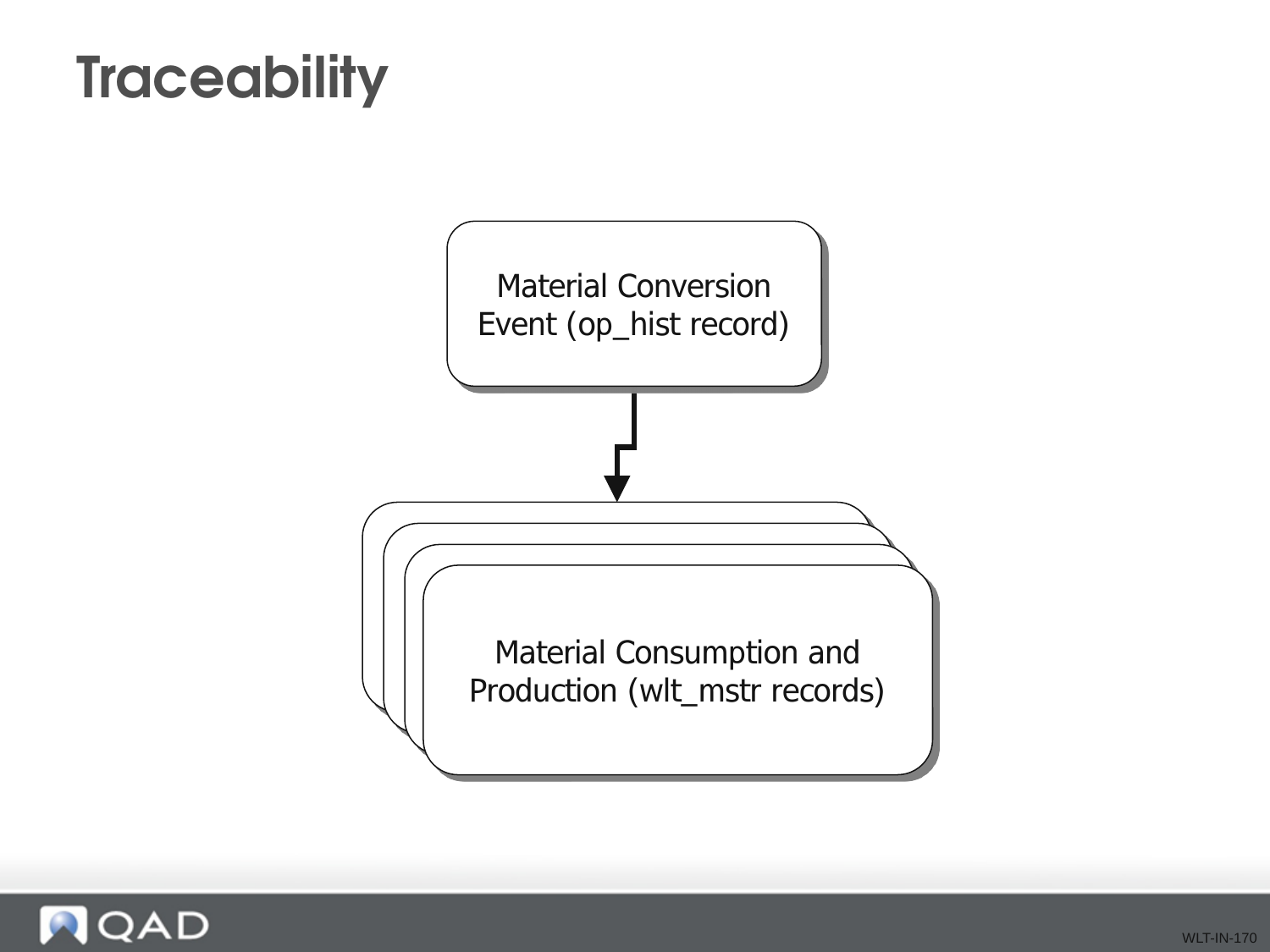

# Traceability
Material Conversion Event (op_hist record)

Material Consumption and Production (wlt_mstr records)
WLT-IN-170